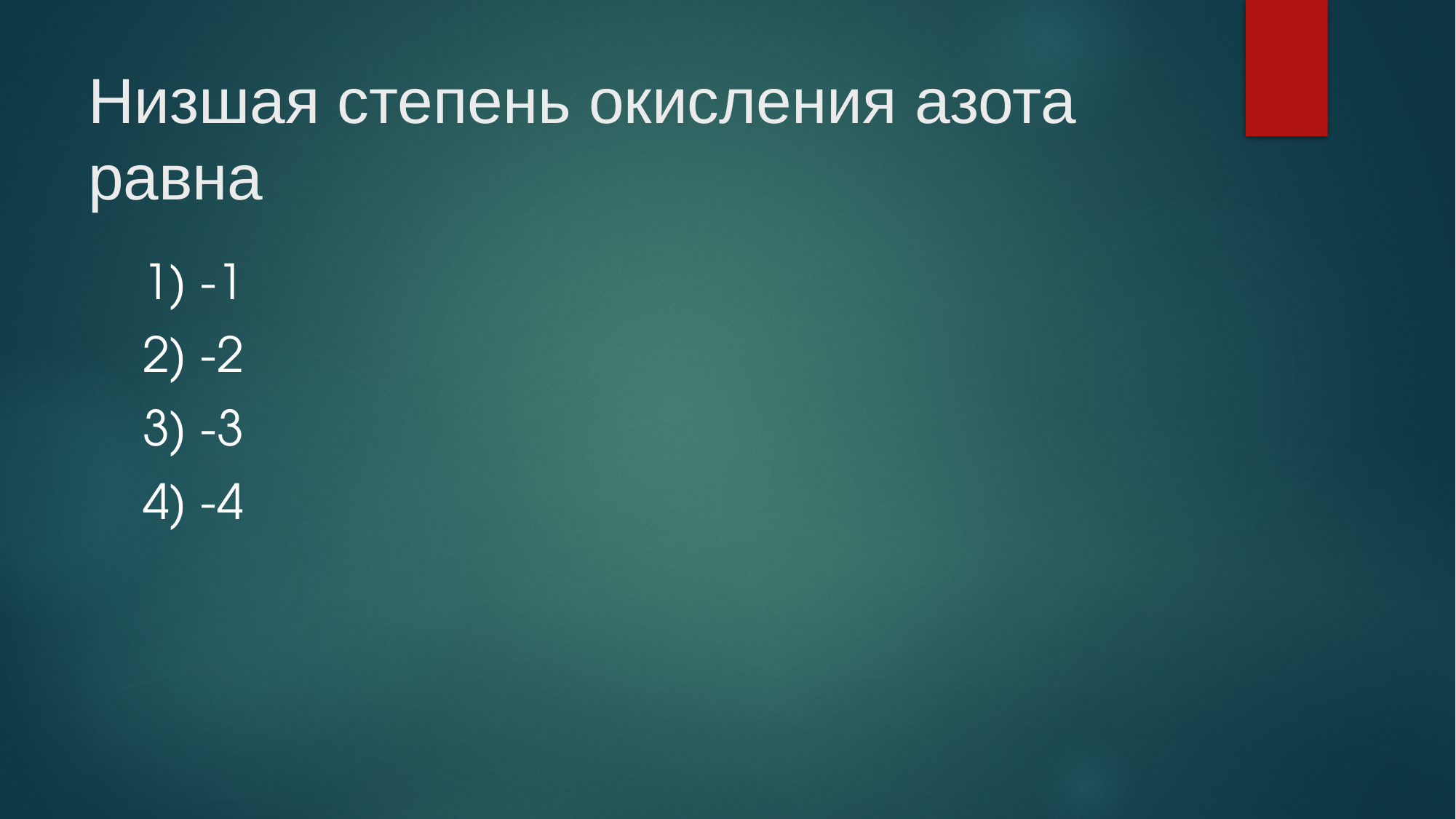

# Низшая степень окисления азота равна
1) -1
2) -2
3) -3
4) -4